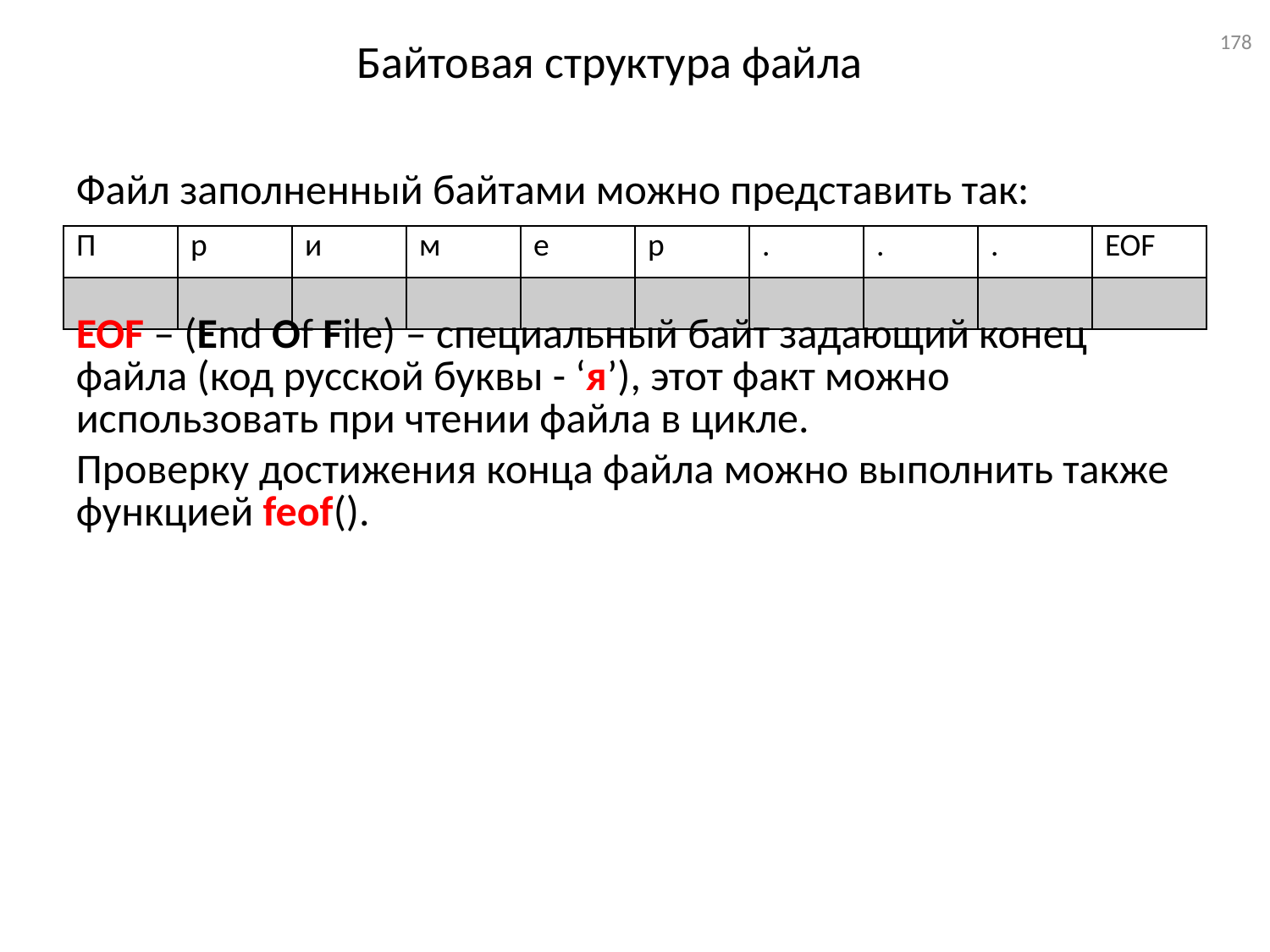

178
# Байтовая структура файла
Файл заполненный байтами можно представить так:

EOF – (End Of File) – специальный байт задающий конец файла (код русской буквы - ‘я’), этот факт можно использовать при чтении файла в цикле.
Проверку достижения конца файла можно выполнить также функцией feof().

| П | р | и | м | е | р | . | . | . | EOF |
| --- | --- | --- | --- | --- | --- | --- | --- | --- | --- |
|  |  |  |  |  |  |  |  |  |  |